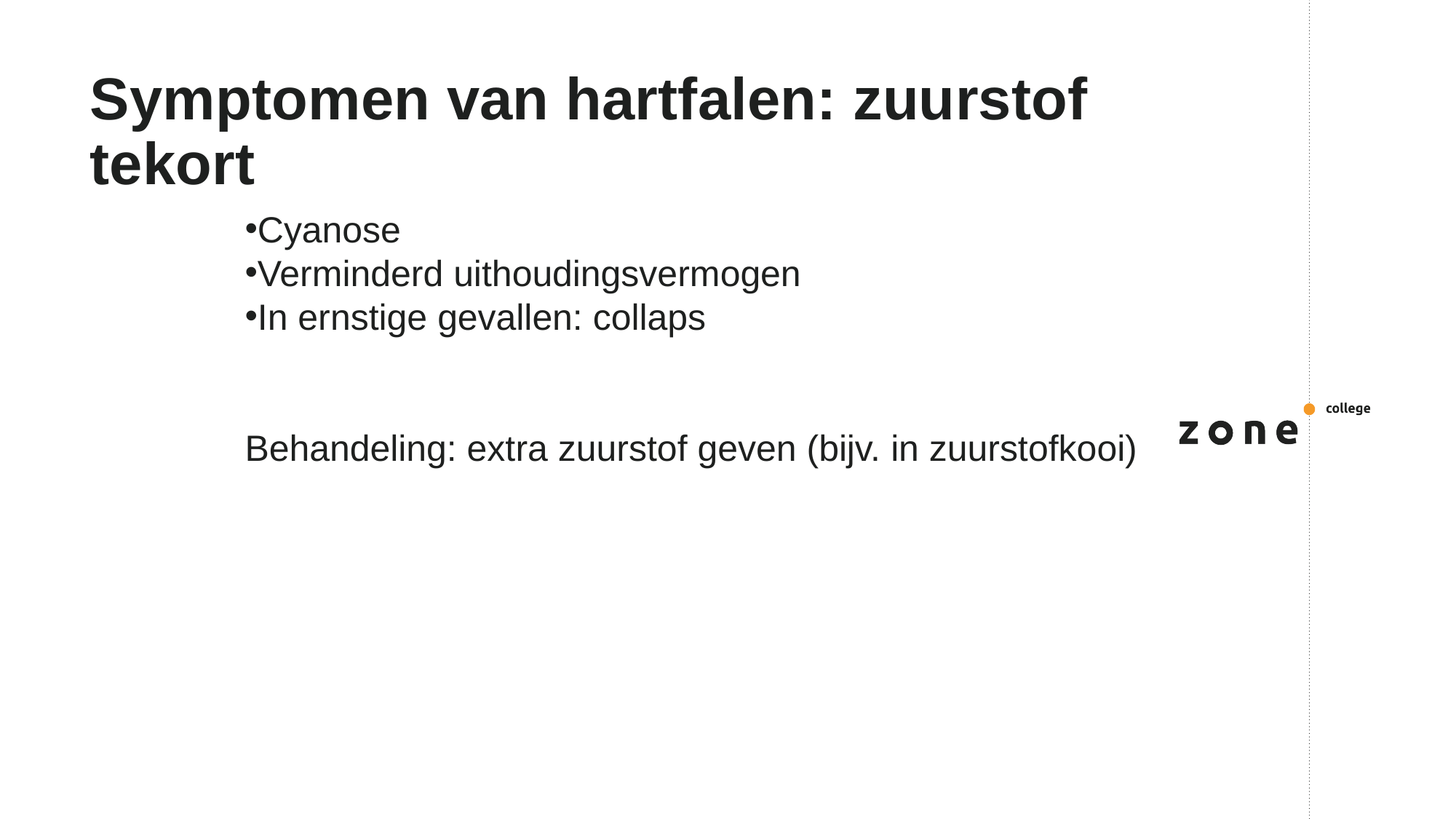

# Symptomen van hartfalen: zuurstof tekort
Cyanose
Verminderd uithoudingsvermogen
In ernstige gevallen: collaps

Behandeling: extra zuurstof geven (bijv. in zuurstofkooi)